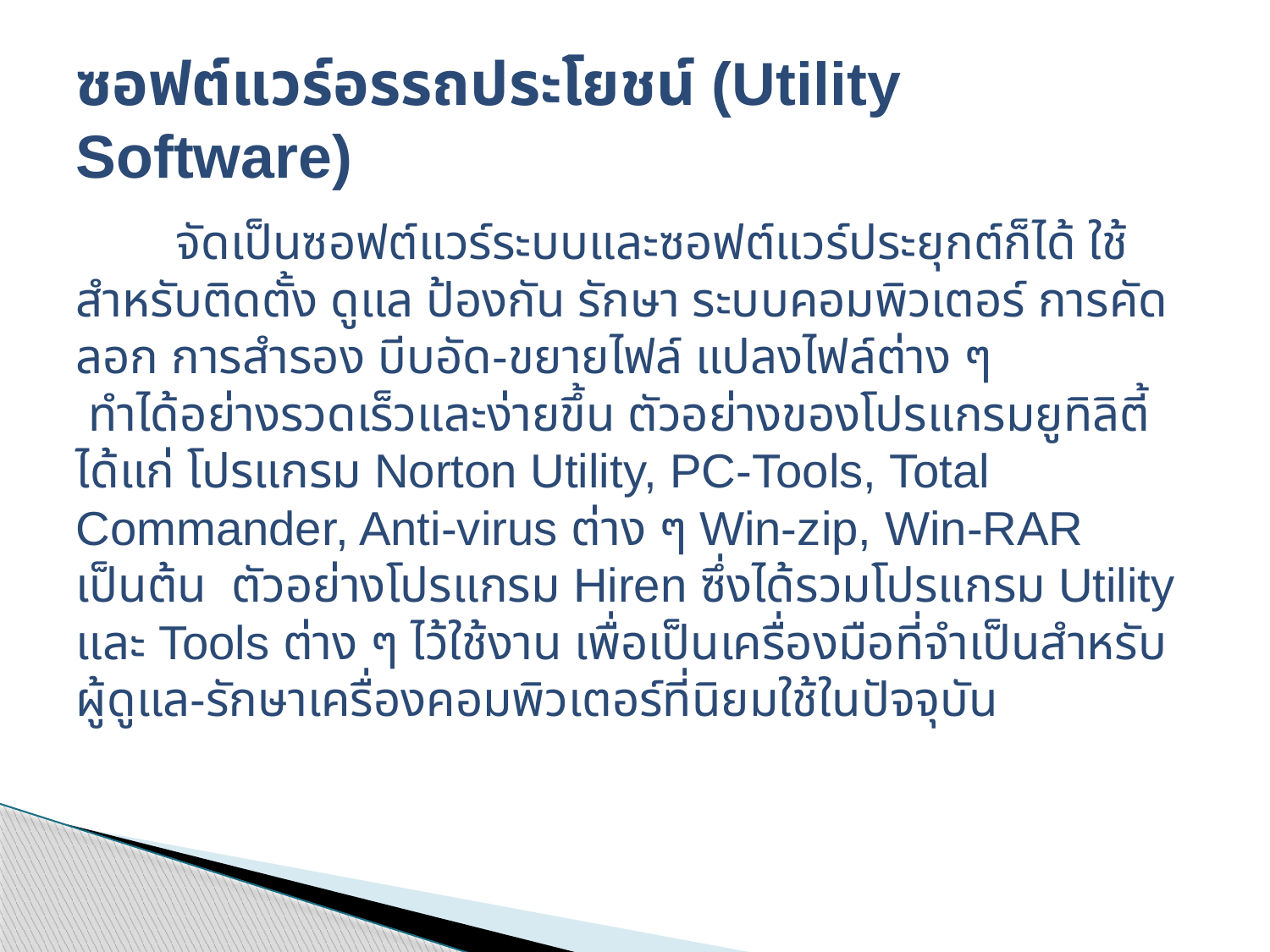

# ซอฟต์แวร์อรรถประโยชน์ (Utility Software)
        จัดเป็นซอฟต์แวร์ระบบและซอฟต์แวร์ประยุกต์ก็ได้ ใช้สำหรับติดตั้ง ดูแล ป้องกัน รักษา ระบบคอมพิวเตอร์ การคัดลอก การสำรอง บีบอัด-ขยายไฟล์ แปลงไฟล์ต่าง ๆ                  ทำได้อย่างรวดเร็วและง่ายขึ้น ตัวอย่างของโปรแกรมยูทิลิตี้ ได้แก่ โปรแกรม Norton Utility, PC-Tools, Total Commander, Anti-virus ต่าง ๆ Win-zip, Win-RAR เป็นต้น  ตัวอย่างโปรแกรม Hiren ซึ่งได้รวมโปรแกรม Utility และ Tools ต่าง ๆ ไว้ใช้งาน เพื่อเป็นเครื่องมือที่จำเป็นสำหรับผู้ดูแล-รักษาเครื่องคอมพิวเตอร์ที่นิยมใช้ในปัจจุบัน